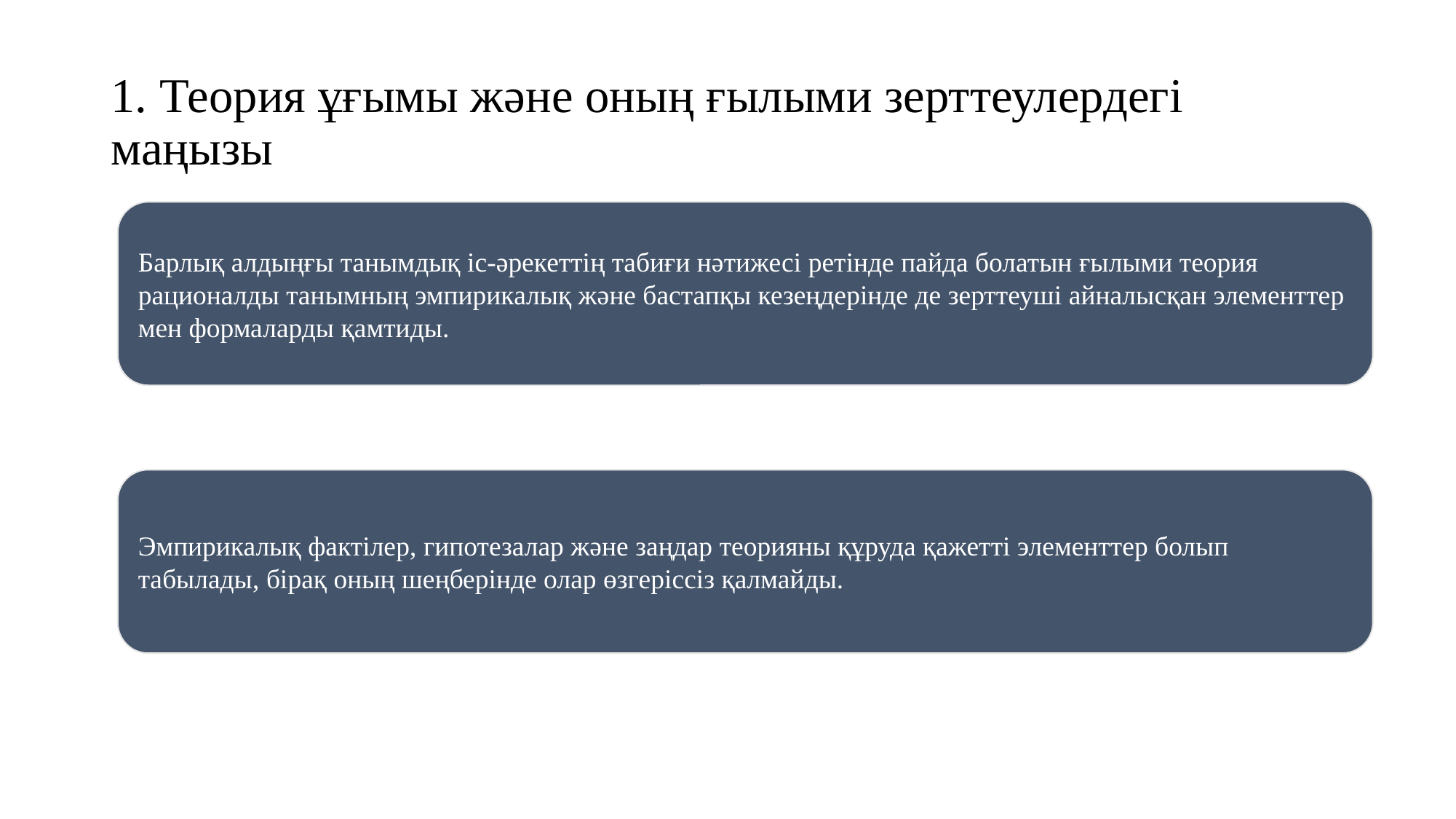

# 1. Теория ұғымы және оның ғылыми зерттеулердегі маңызы
Барлық алдыңғы танымдық іс-әрекеттің табиғи нәтижесі ретінде пайда болатын ғылыми теория рационалды танымның эмпирикалық және бастапқы кезеңдерінде де зерттеуші айналысқан элементтер мен формаларды қамтиды.
Эмпирикалық фактілер, гипотезалар және заңдар теорияны құруда қажетті элементтер болып табылады, бірақ оның шеңберінде олар өзгеріссіз қалмайды.